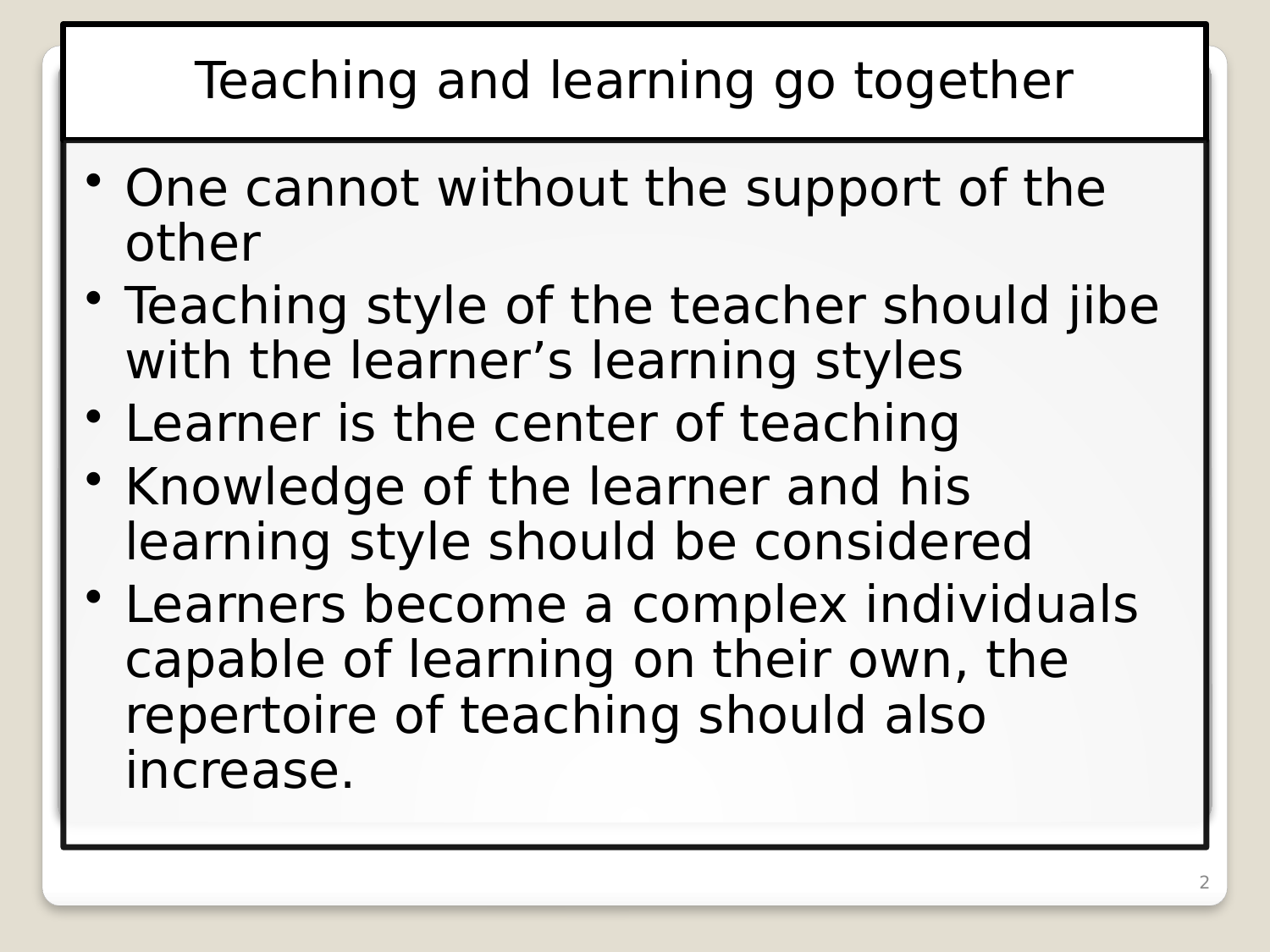

Teaching and learning go together
One cannot without the support of the other
Teaching style of the teacher should jibe with the learner’s learning styles
Learner is the center of teaching
Knowledge of the learner and his learning style should be considered
Learners become a complex individuals capable of learning on their own, the repertoire of teaching should also increase.
2